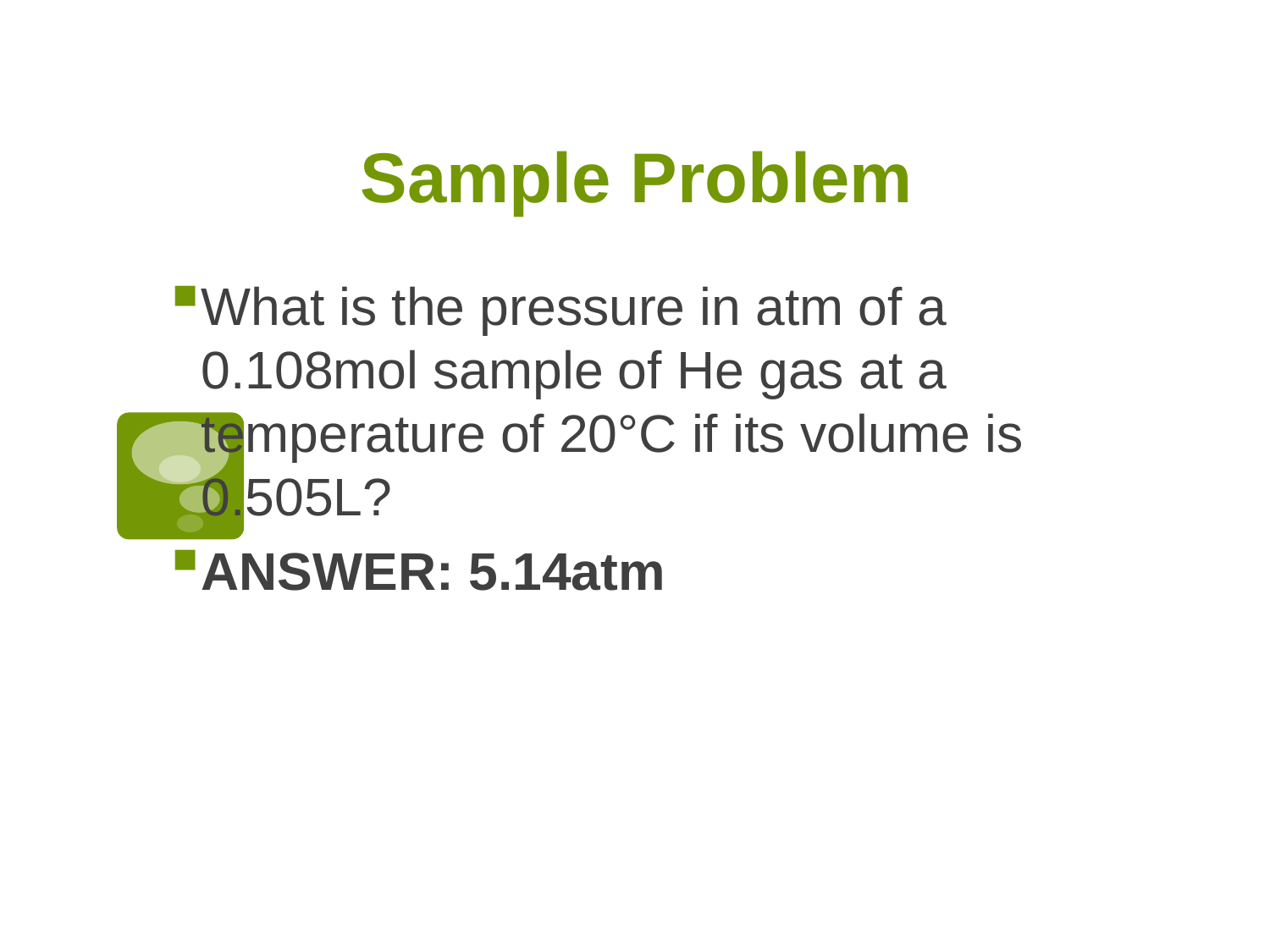

# Sample Problem
What is the pressure in atm of a 0.108mol sample of He gas at a temperature of 20°C if its volume is 0.505L?
ANSWER: 5.14atm